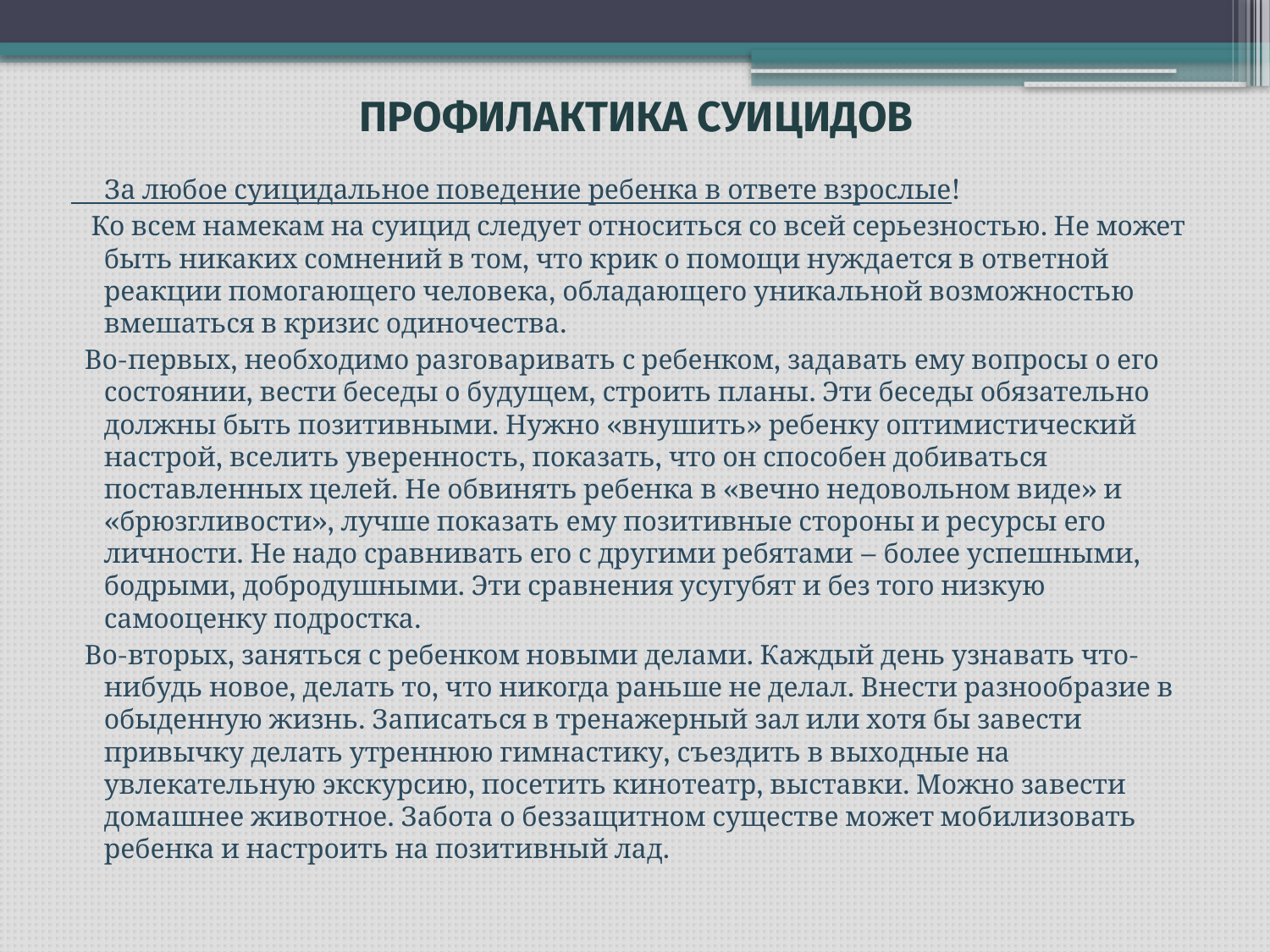

# ПРОФИЛАКТИКА СУИЦИДОВ
     За любое суицидальное поведение ребенка в ответе взрослые!
   Ко всем намекам на суицид следует относиться со всей серьезностью. Не может быть никаких сомнений в том, что крик о помощи нуждается в ответной реакции помогающего человека, обладающего уникальной возможностью вмешаться в кризис одиночества.
  Во-первых, необходимо разговаривать с ребенком, задавать ему вопросы о его состоянии, вести беседы о будущем, строить планы. Эти беседы обязательно должны быть позитивными. Нужно «внушить» ребенку оптимистический настрой, вселить уверенность, показать, что он способен добиваться поставленных целей. Не обвинять ребенка в «вечно недовольном виде» и «брюзгливости», лучше показать ему позитивные стороны и ресурсы его личности. Не надо сравнивать его с другими ребятами – более успешными, бодрыми, добродушными. Эти сравнения усугубят и без того низкую самооценку подростка.
  Во-вторых, заняться с ребенком новыми делами. Каждый день узнавать что-нибудь новое, делать то, что никогда раньше не делал. Внести разнообразие в обыденную жизнь. Записаться в тренажерный зал или хотя бы завести привычку делать утреннюю гимнастику, съездить в выходные на увлекательную экскурсию, посетить кинотеатр, выставки. Можно завести домашнее животное. Забота о беззащитном существе может мобилизовать ребенка и настроить на позитивный лад.